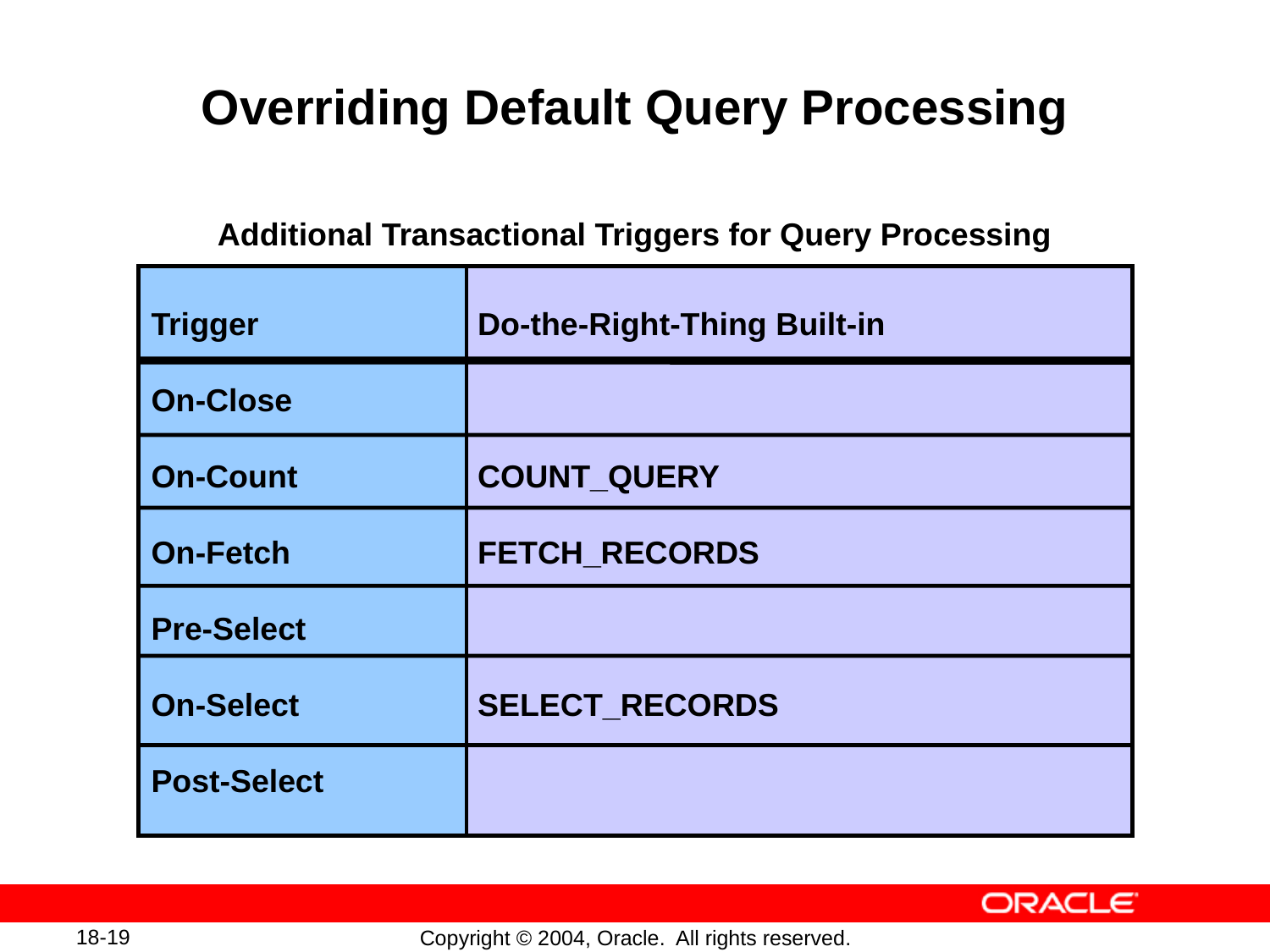

# Overriding Default Query Processing
Additional Transactional Triggers for Query Processing
Trigger
On-Close
On-Count
On-Fetch

Pre-Select
On-Select
Post-Select
Do-the-Right-Thing Built-in

COUNT_QUERY
FETCH_RECORDS

SELECT_RECORDS